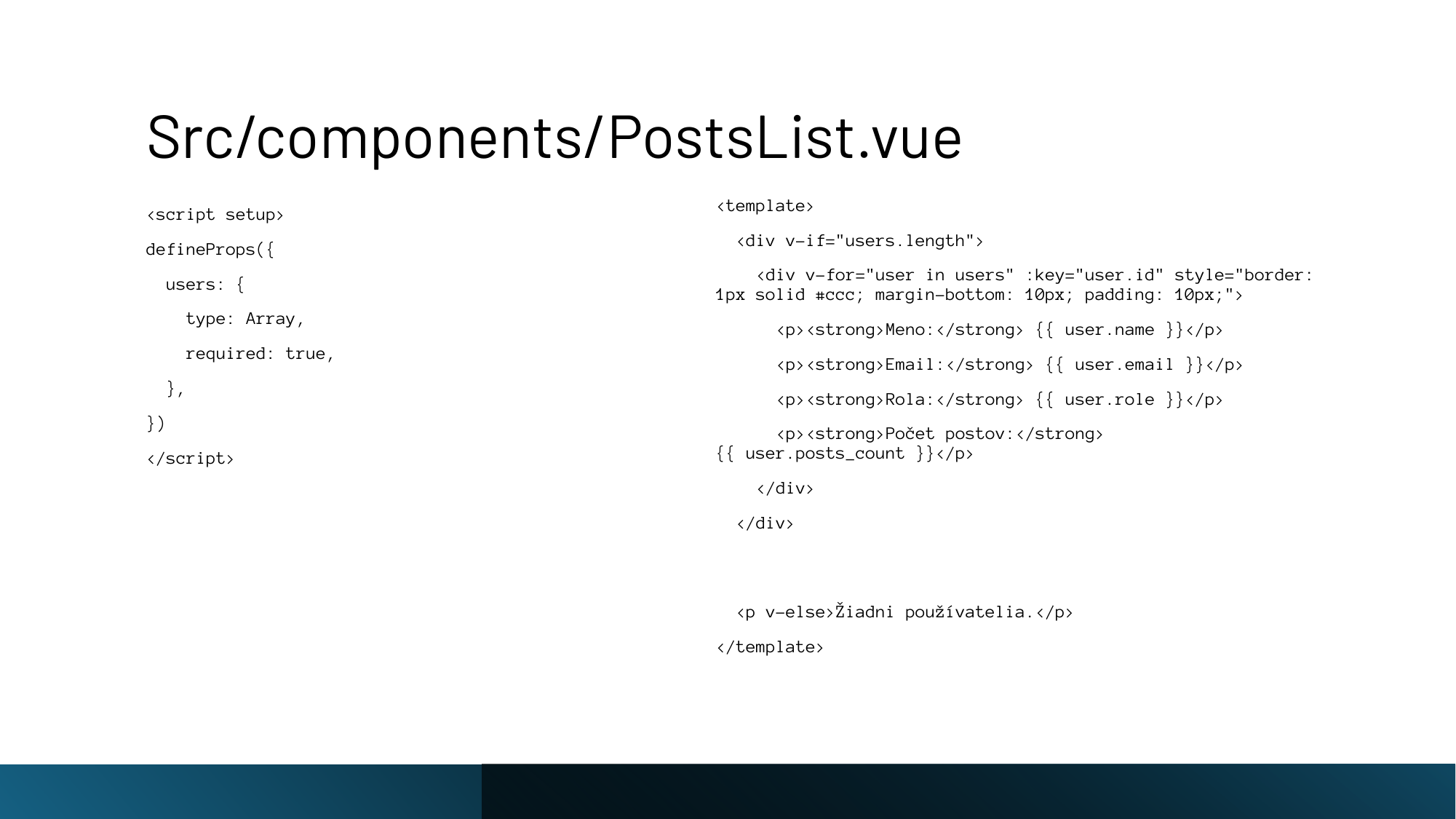

# Src/components/PostsList.vue
<template>
  <div v-if="users.length">
    <div v-for="user in users" :key="user.id" style="border: 1px solid #ccc; margin-bottom: 10px; padding: 10px;">
      <p><strong>Meno:</strong> {{ user.name }}</p>
      <p><strong>Email:</strong> {{ user.email }}</p>
      <p><strong>Rola:</strong> {{ user.role }}</p>
      <p><strong>Počet postov:</strong> {{ user.posts_count }}</p>
    </div>
  </div>

  <p v-else>Žiadni používatelia.</p>
</template>
<script setup>
defineProps({
  users: {
    type: Array,
    required: true,
  },
})
</script>